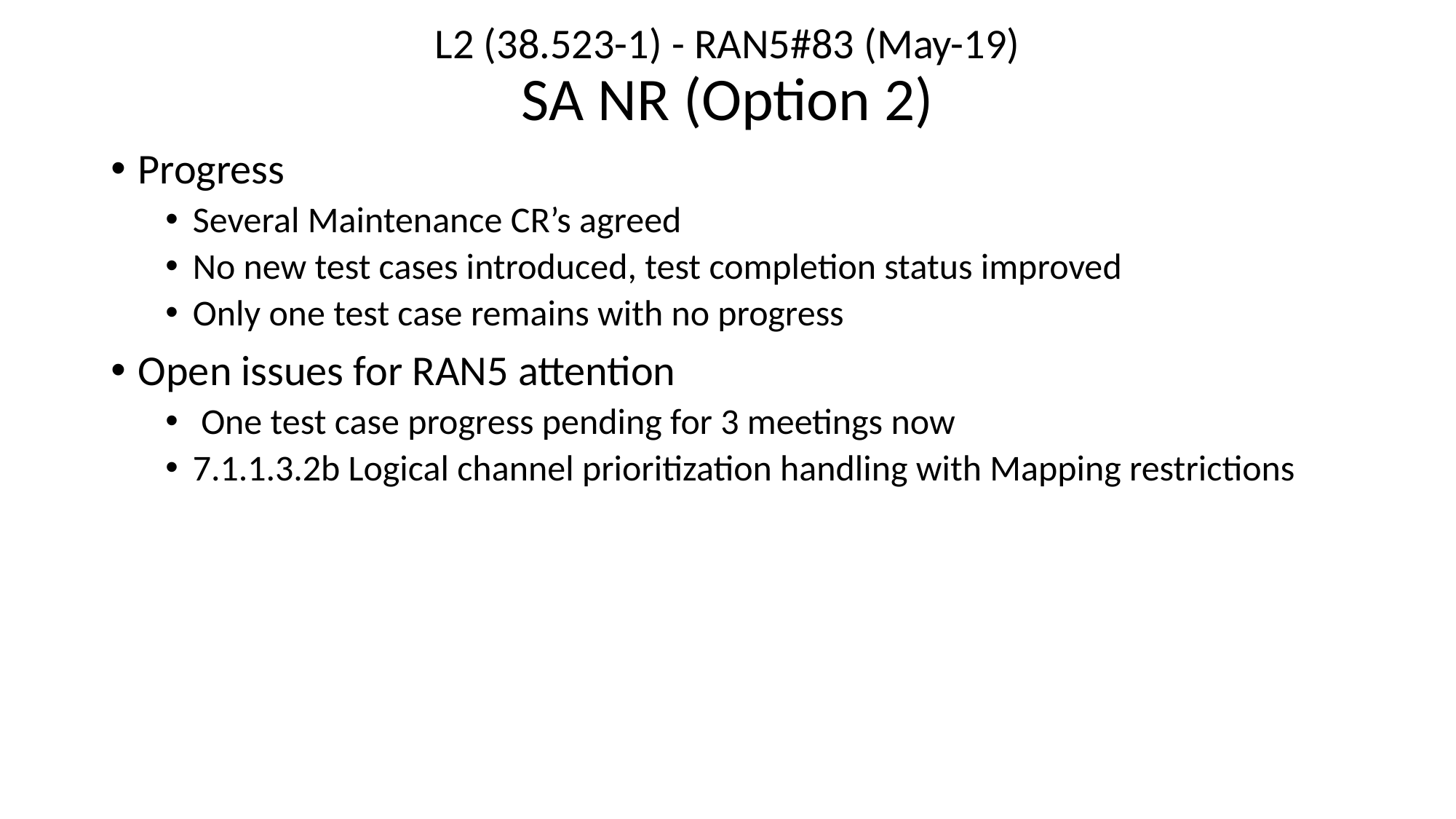

# L2 (38.523-1) - RAN5#83 (May-19) SA NR (Option 2)
Progress
Several Maintenance CR’s agreed
No new test cases introduced, test completion status improved
Only one test case remains with no progress
Open issues for RAN5 attention
 One test case progress pending for 3 meetings now
7.1.1.3.2b Logical channel prioritization handling with Mapping restrictions